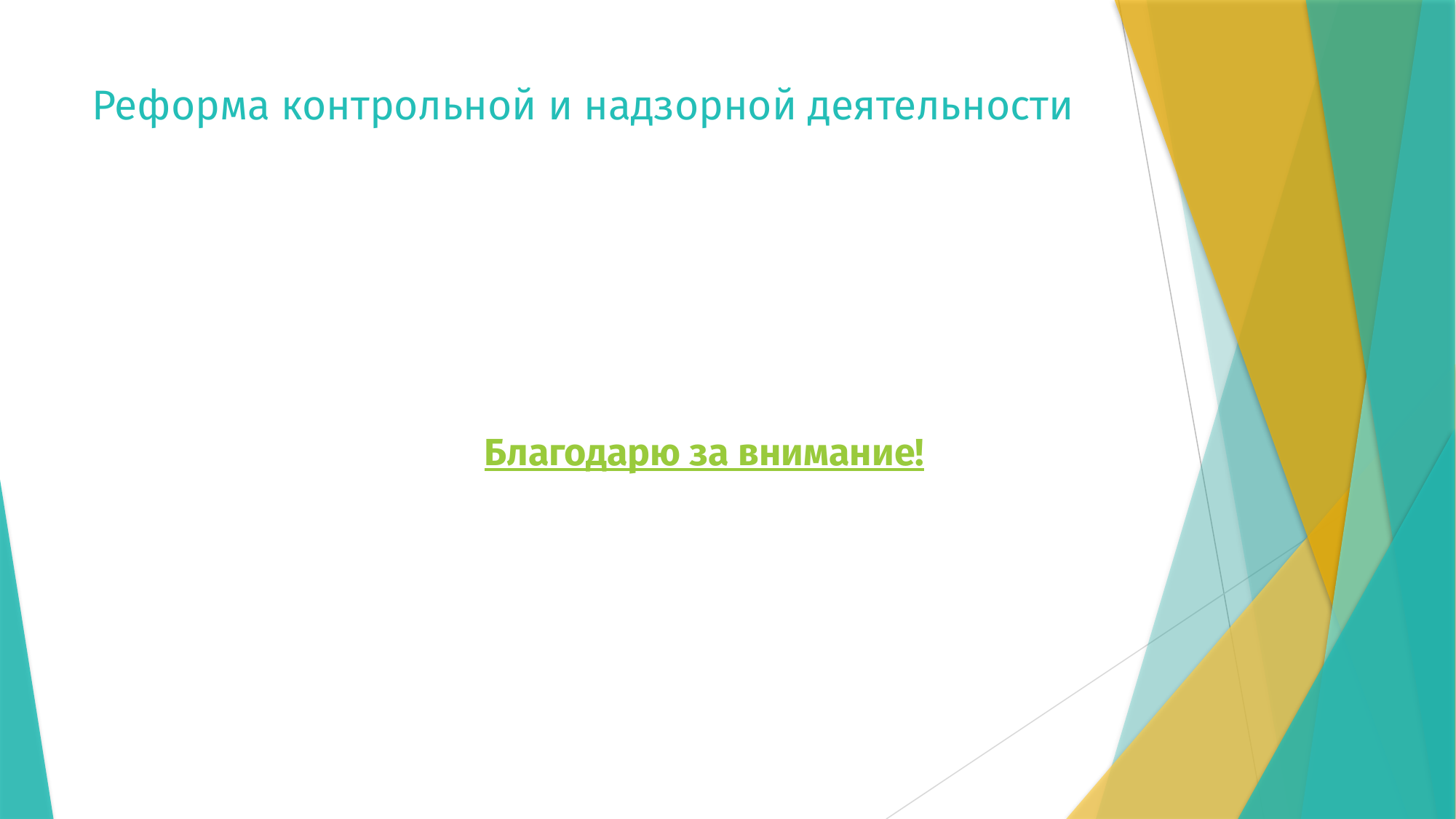

# Реформа контрольной и надзорной деятельности

Благодарю за внимание!